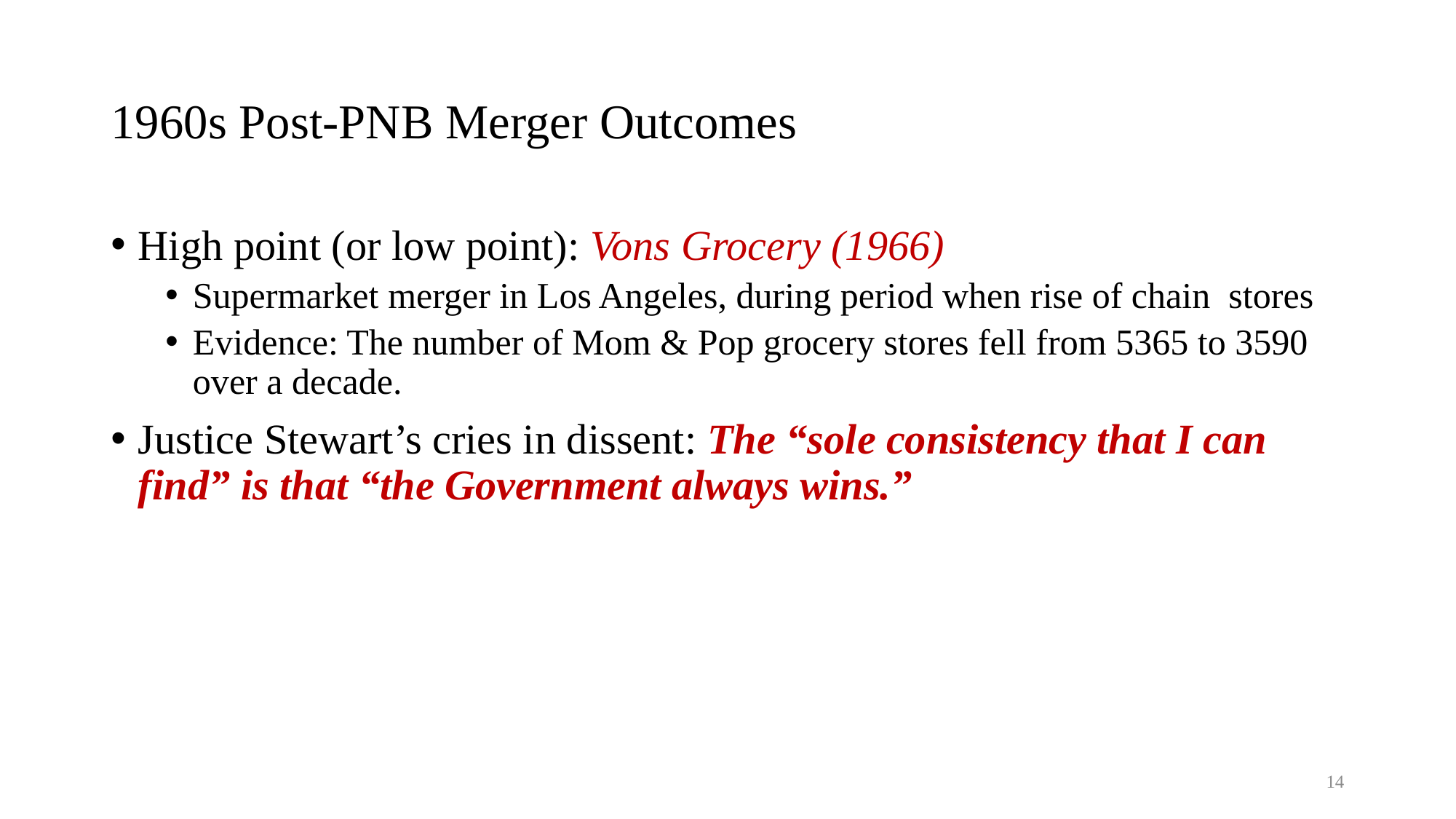

# 1960s Post-PNB Merger Outcomes
High point (or low point): Vons Grocery (1966)
Supermarket merger in Los Angeles, during period when rise of chain  stores
Evidence: The number of Mom & Pop grocery stores fell from 5365 to 3590 over a decade.
Justice Stewart’s cries in dissent: The “sole consistency that I can find” is that “the Government always wins.”

14